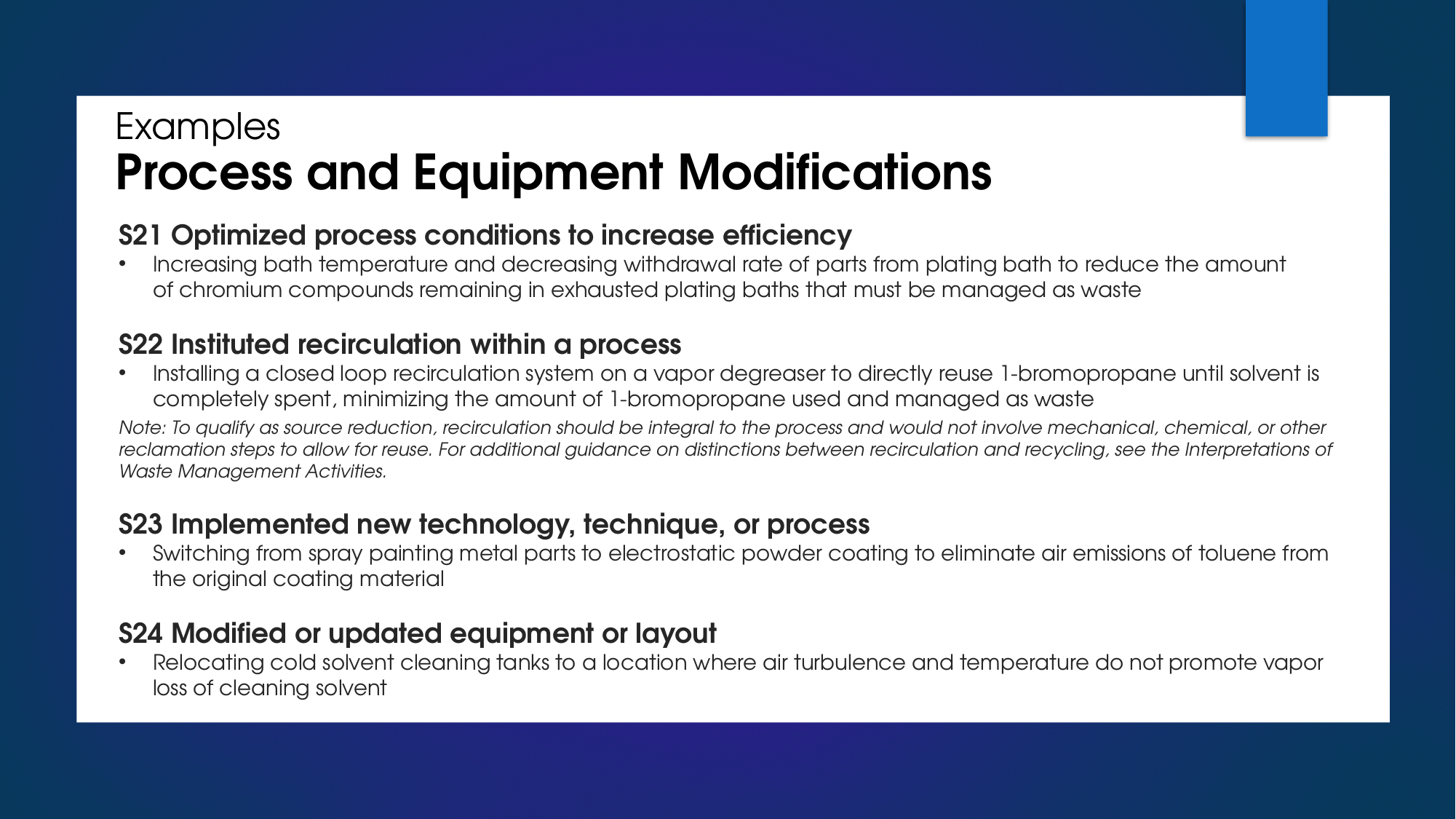

14

# Examples Process and Equipment Modifications
S21 Optimized process conditions to increase efficiency
Increasing bath temperature and decreasing withdrawal rate of parts from plating bath to reduce the amount of chromium compounds remaining in exhausted plating baths that must be managed as waste

S22 Instituted recirculation within a process
Installing a closed loop recirculation system on a vapor degreaser to directly reuse 1‑bromopropane until solvent is completely spent, minimizing the amount of 1‑bromopropane used and managed as waste

Note: To qualify as source reduction, recirculation should be integral to the process and would not involve mechanical, chemical, or other reclamation steps to allow for reuse. For additional guidance on distinctions between recirculation and recycling, see the Interpretations of Waste Management Activities.

S23 Implemented new technology, technique, or process
Switching from spray painting metal parts to electrostatic powder coating to eliminate air emissions of toluene from the original coating material

S24 Modified or updated equipment or layout
Relocating cold solvent cleaning tanks to a location where air turbulence and temperature do not promote vapor loss of cleaning solvent